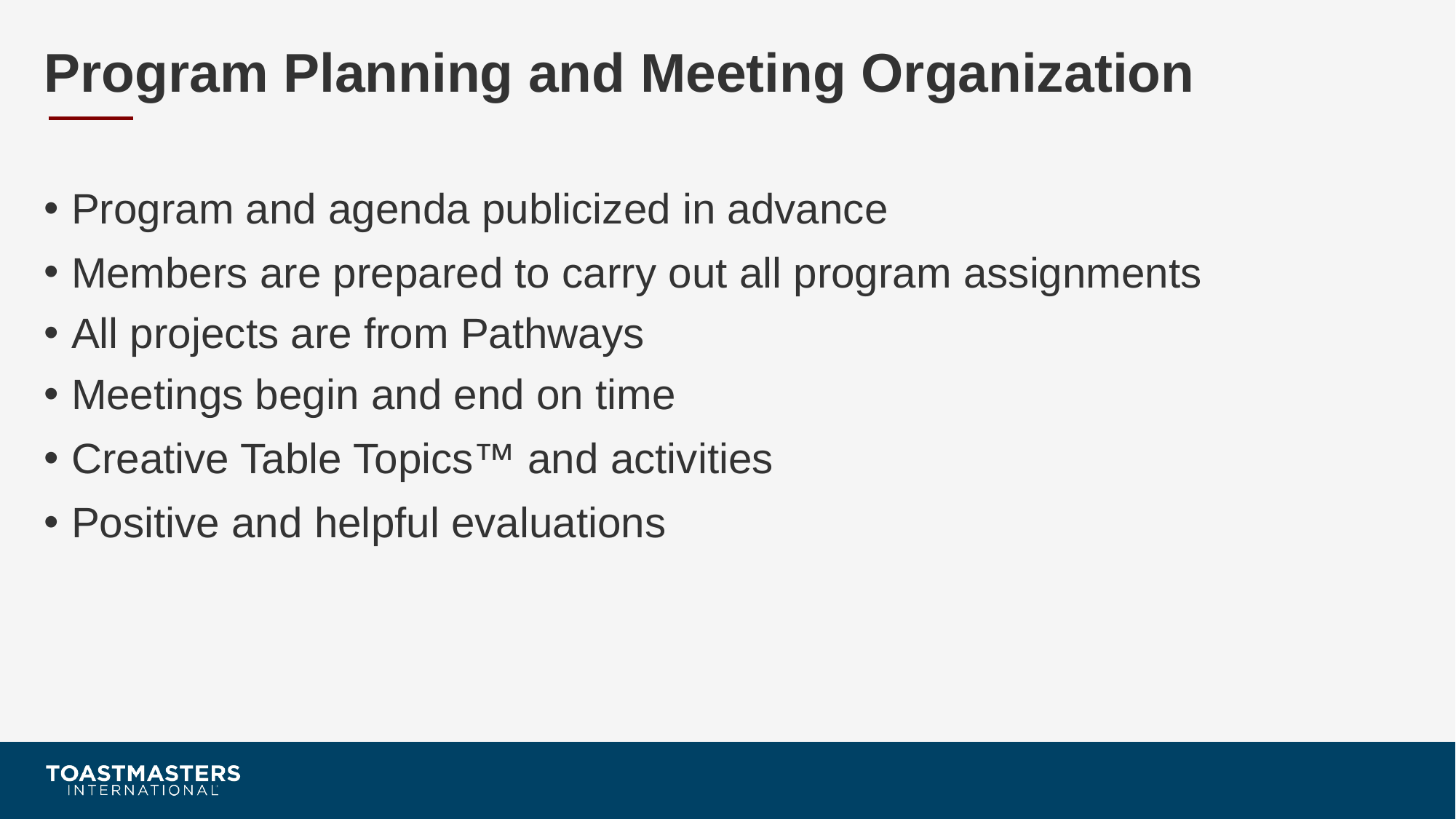

# Program Planning and Meeting Organization
Program and agenda publicized in advance
Members are prepared to carry out all program assignments
All projects are from Pathways
Meetings begin and end on time
Creative Table Topics™ and activities
Positive and helpful evaluations